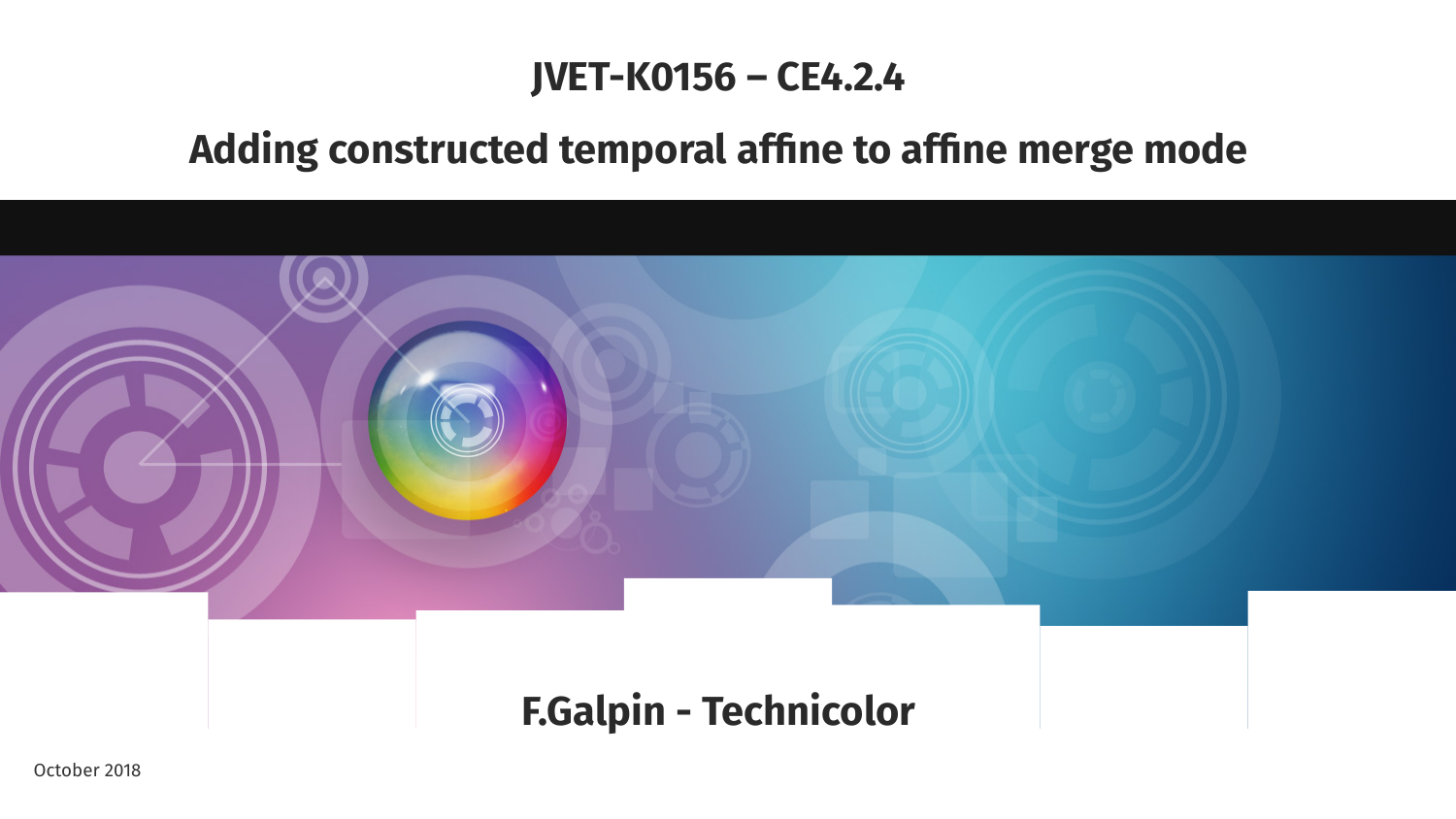

# JVET-K0156 – CE4.2.4 Adding constructed temporal affine to affine merge mode
F.Galpin - Technicolor
October 2018